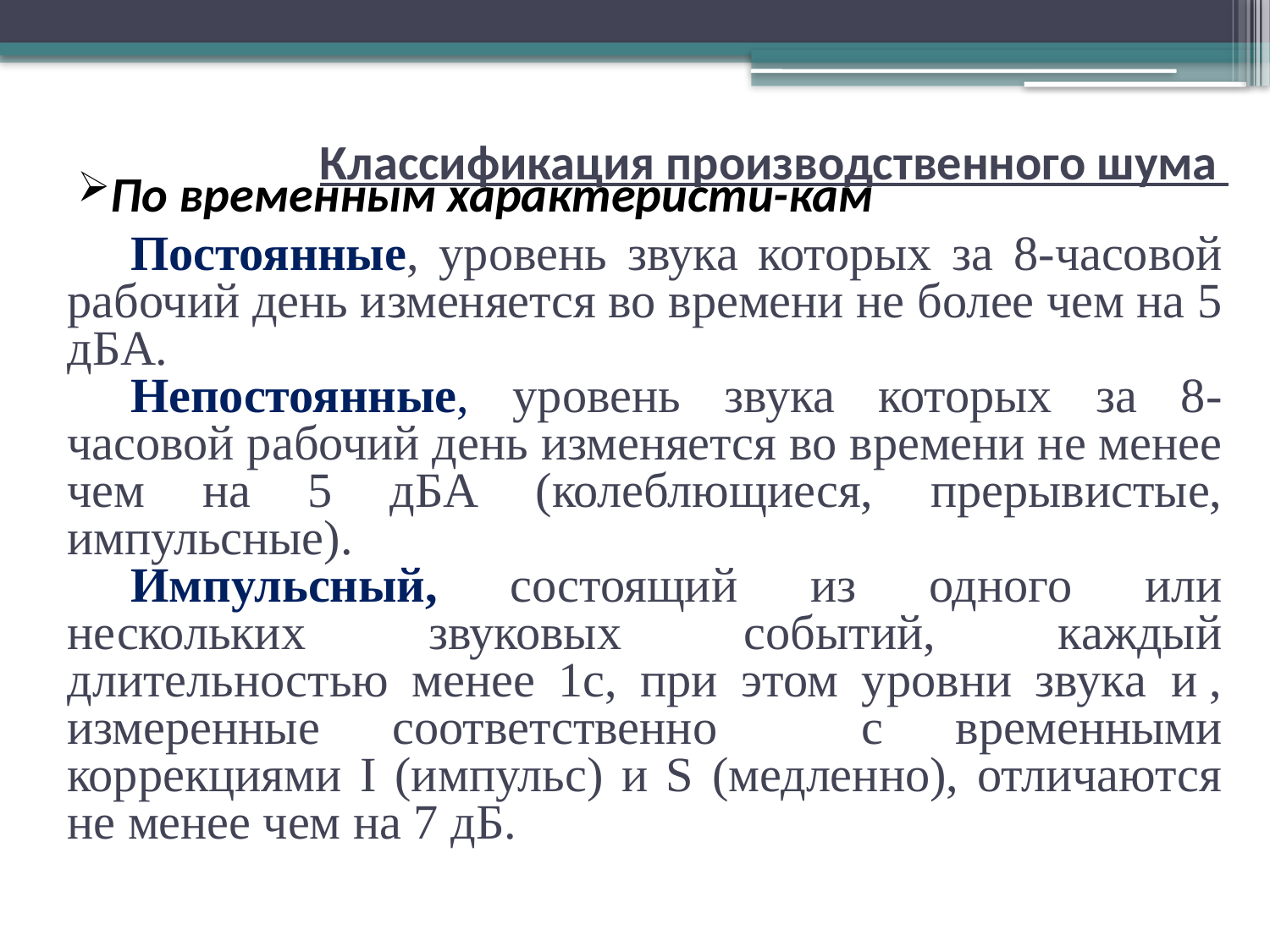

# Классификация производственного шума

По временным характеристи-кам
Постоянные, уровень звука которых за 8-часовой рабочий день изменяется во времени не более чем на 5 дБА.
Непостоянные, уровень звука которых за 8-часовой рабочий день изменяется во времени не менее чем на 5 дБА (колеблющиеся, прерывистые, импульсные).
Импульсный, состоящий из одного или нескольких звуковых событий, каждый длительностью менее 1с, при этом уровни звука  и , измеренные соответственно  с временными коррекциями I (импульс) и S (медленно), отличаются не менее чем на 7 дБ.